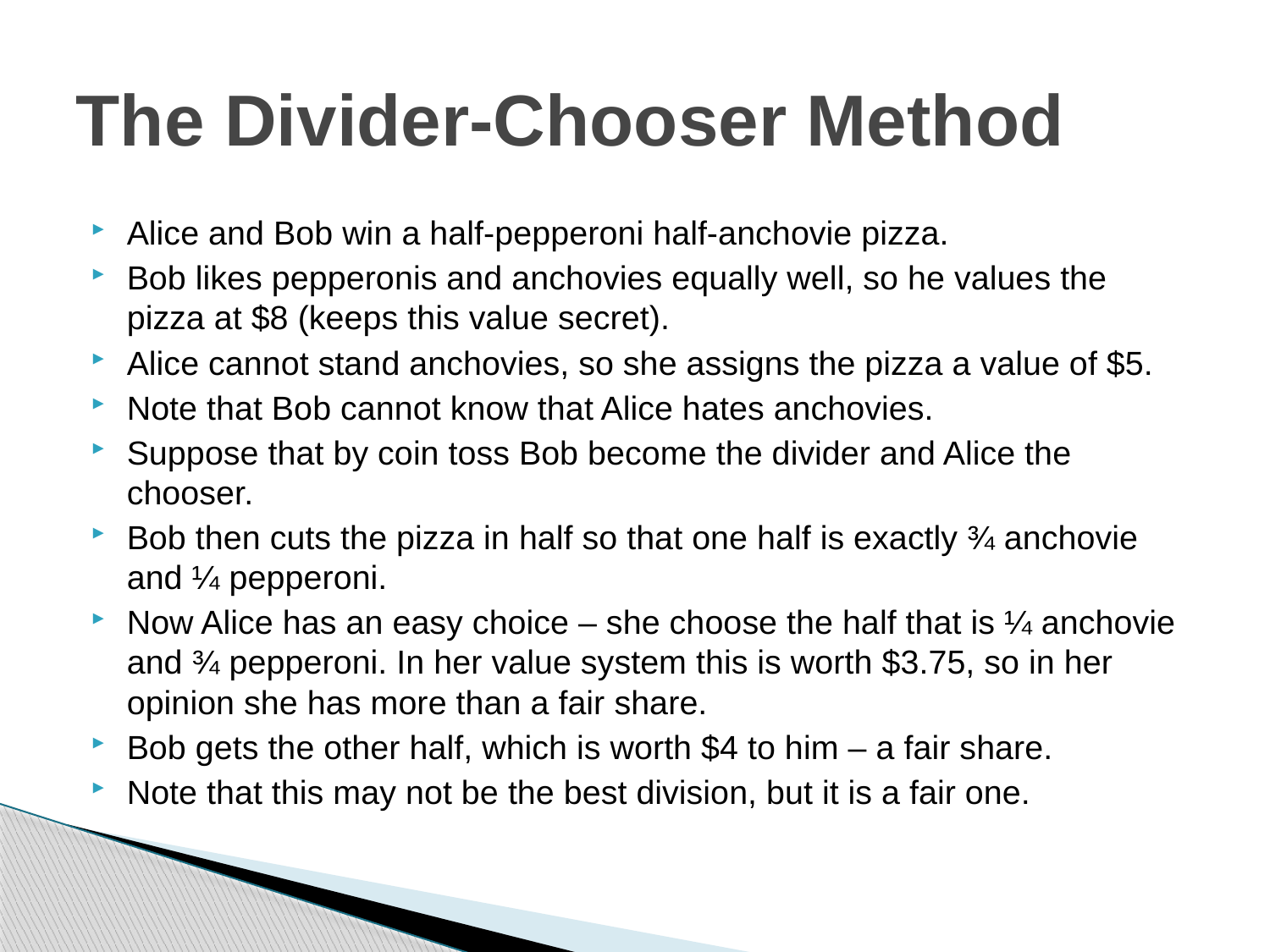

# The Divider-Chooser Method
Alice and Bob win a half-pepperoni half-anchovie pizza.
Bob likes pepperonis and anchovies equally well, so he values the pizza at $8 (keeps this value secret).
Alice cannot stand anchovies, so she assigns the pizza a value of $5.
Note that Bob cannot know that Alice hates anchovies.
Suppose that by coin toss Bob become the divider and Alice the chooser.
Bob then cuts the pizza in half so that one half is exactly ¾ anchovie and ¼ pepperoni.
Now Alice has an easy choice – she choose the half that is ¼ anchovie and ¾ pepperoni. In her value system this is worth $3.75, so in her opinion she has more than a fair share.
Bob gets the other half, which is worth $4 to him – a fair share.
Note that this may not be the best division, but it is a fair one.